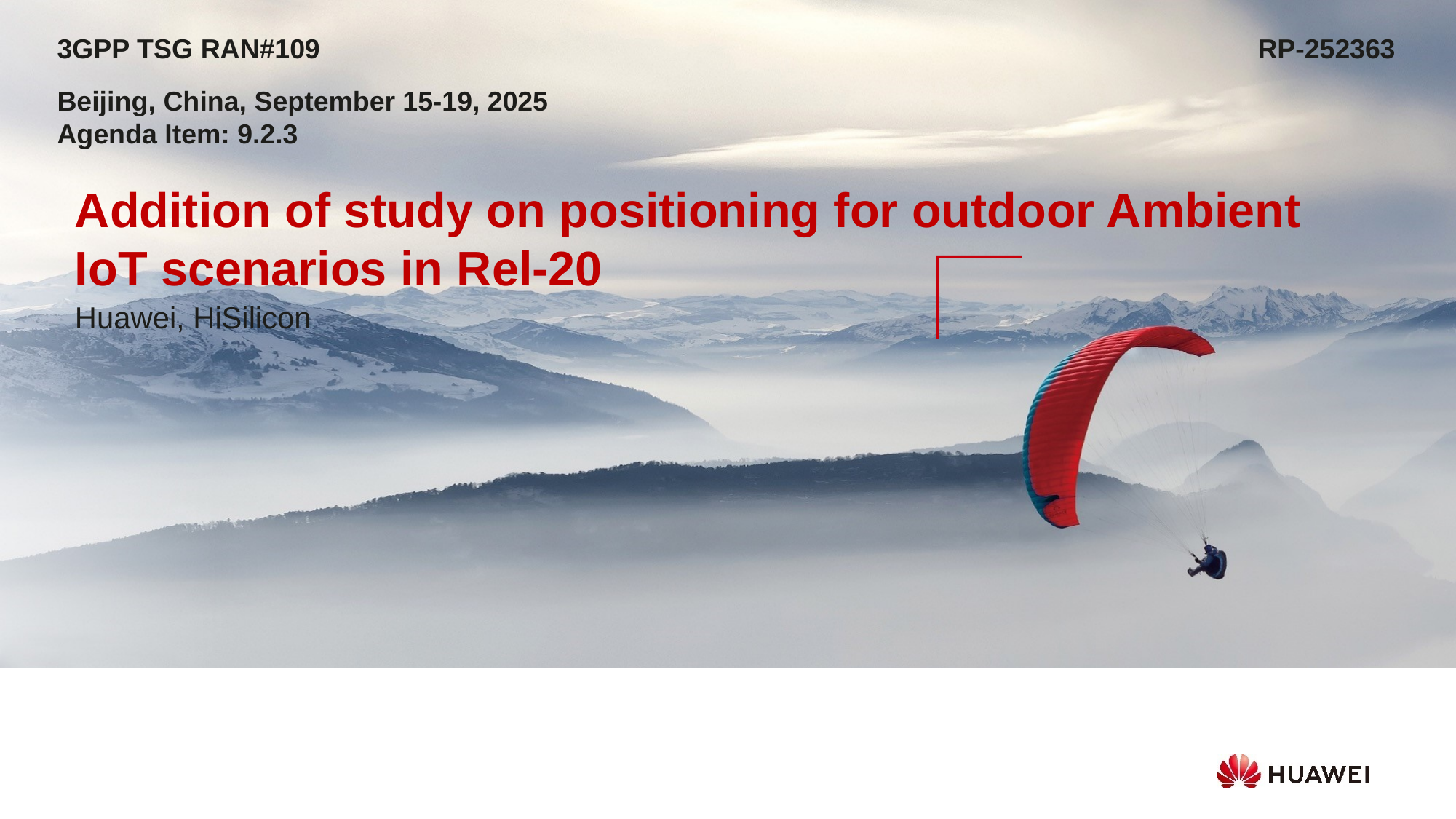

3GPP TSG RAN#109									RP-252363

Beijing, China, September 15-19, 2025
Agenda Item: 9.2.3
Addition of study on positioning for outdoor Ambient IoT scenarios in Rel-20
Huawei, HiSilicon